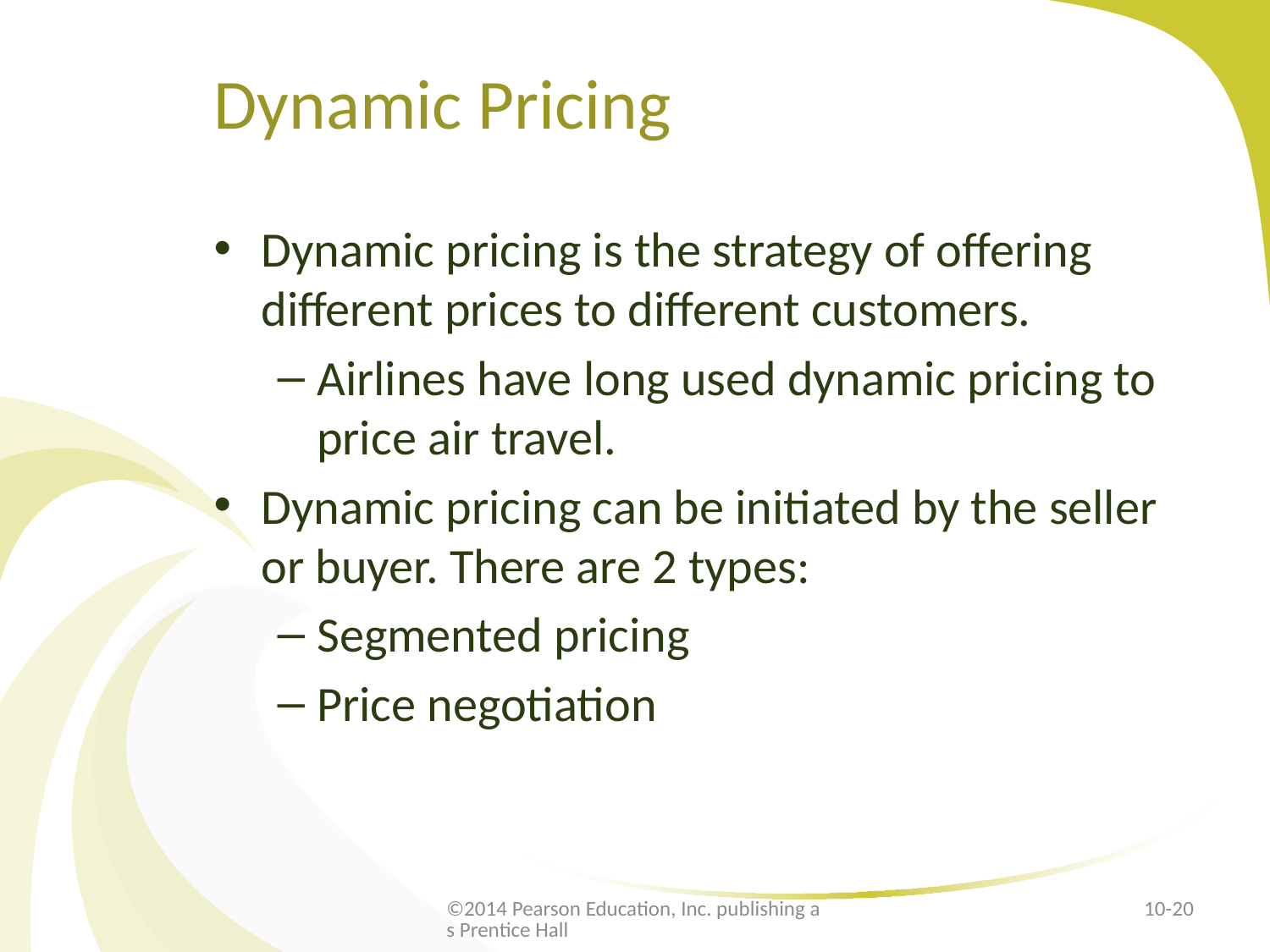

# Dynamic Pricing
Dynamic pricing is the strategy of offering different prices to different customers.
Airlines have long used dynamic pricing to price air travel.
Dynamic pricing can be initiated by the seller or buyer. There are 2 types:
Segmented pricing
Price negotiation
©2014 Pearson Education, Inc. publishing as Prentice Hall
10-20